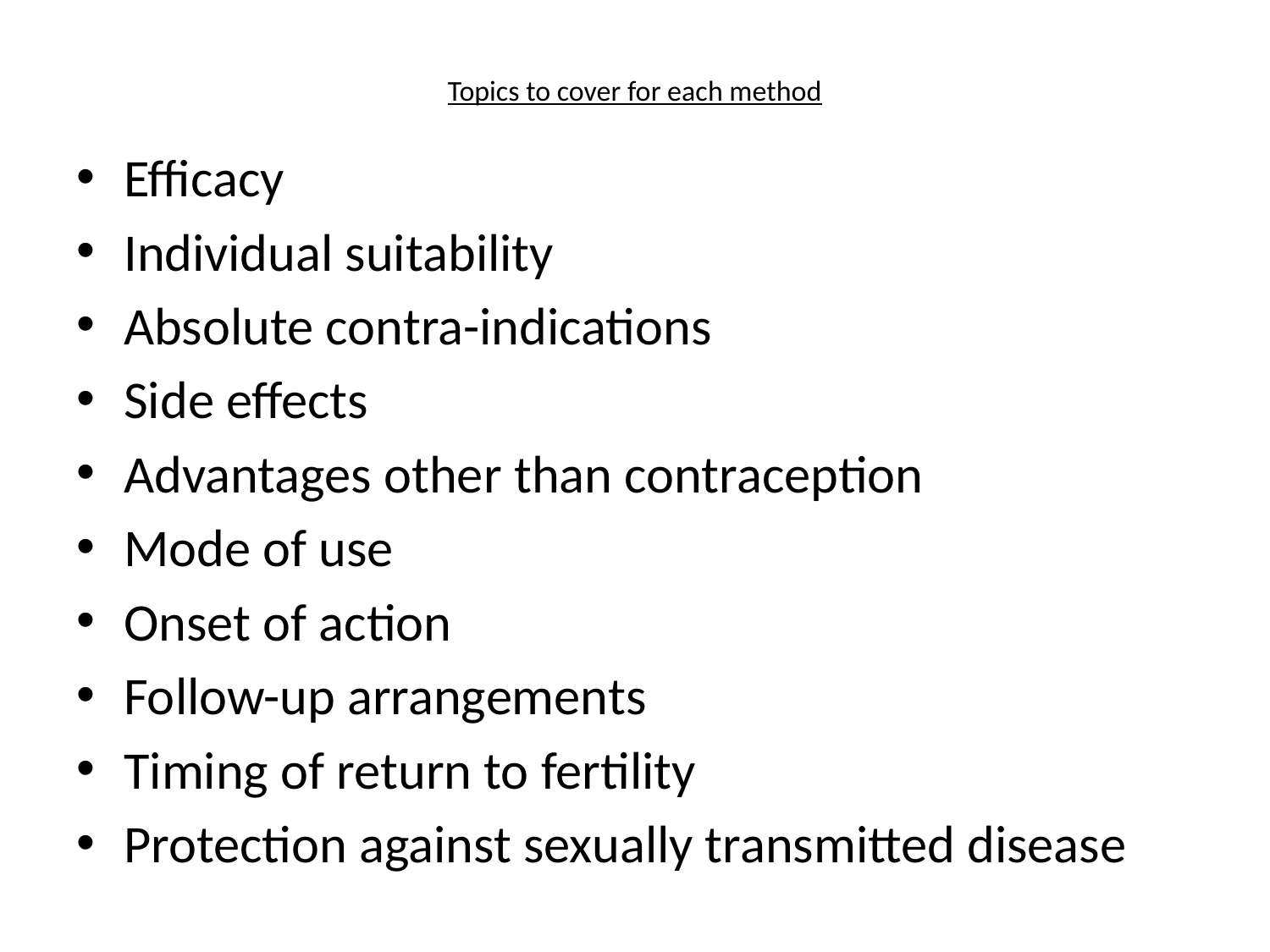

# Topics to cover for each method
Efficacy
Individual suitability
Absolute contra-indications
Side effects
Advantages other than contraception
Mode of use
Onset of action
Follow-up arrangements
Timing of return to fertility
Protection against sexually transmitted disease